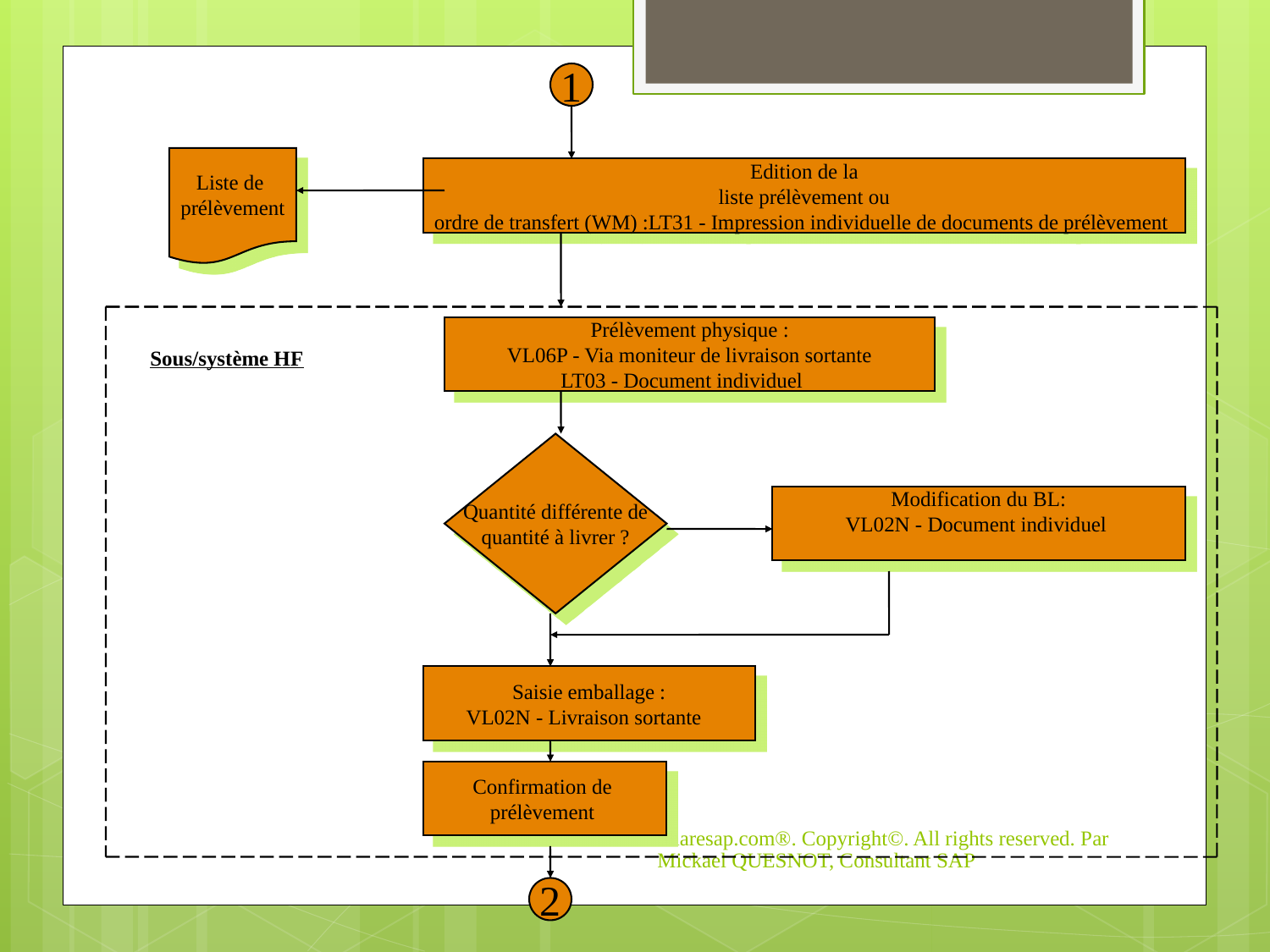

1

Liste de
prélèvement
Edition de la
liste prélèvement ou
ordre de transfert (WM) :LT31 - Impression individuelle de documents de prélèvement

Prélèvement physique :
VL06P - Via moniteur de livraison sortante
LT03 - Document individuel
Sous/système HF

Quantité différente de
quantité à livrer ?
Modification du BL:
VL02N - Document individuel

Saisie emballage :
VL02N - Livraison sortante

Confirmation de
prélèvement
Sharesap.com®. Copyright©. All rights reserved. Par Mickael QUESNOT, Consultant SAP

2